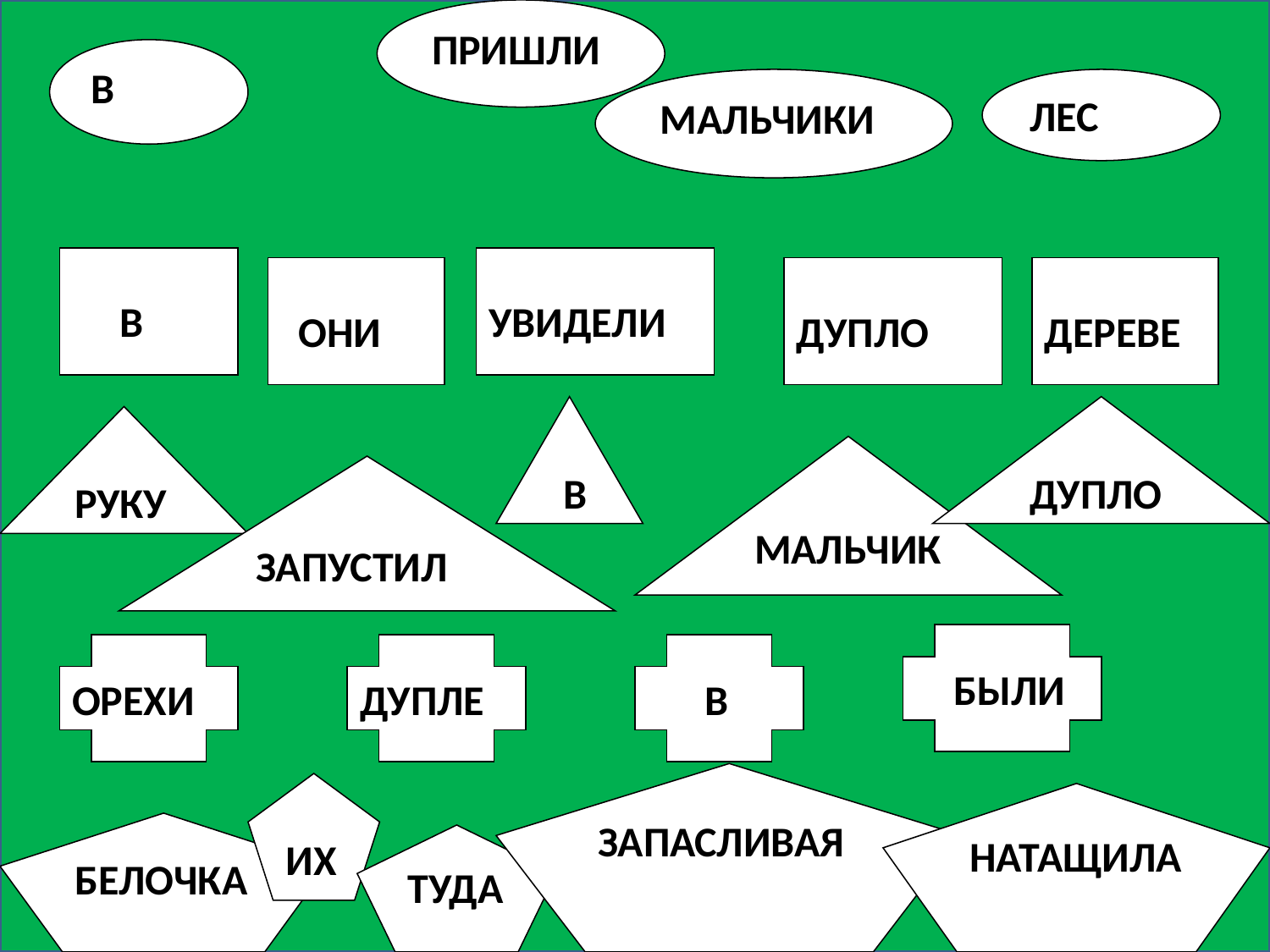

ПРИШЛИ
В
МАЛЬЧИКИ
ЛЕС

     В

УВИДЕЛИ

    ОНИ

ДУПЛО

ДЕРЕВЕ
    В
ДУПЛО
РУКУ
МАЛЬЧИК
ЗАПУСТИЛ
    БЫЛИ
ОРЕХИ
ДУПЛЕ
      В
ЗАПАСЛИВАЯ
  ИХ
НАТАЩИЛА
БЕЛОЧКА
ТУДА